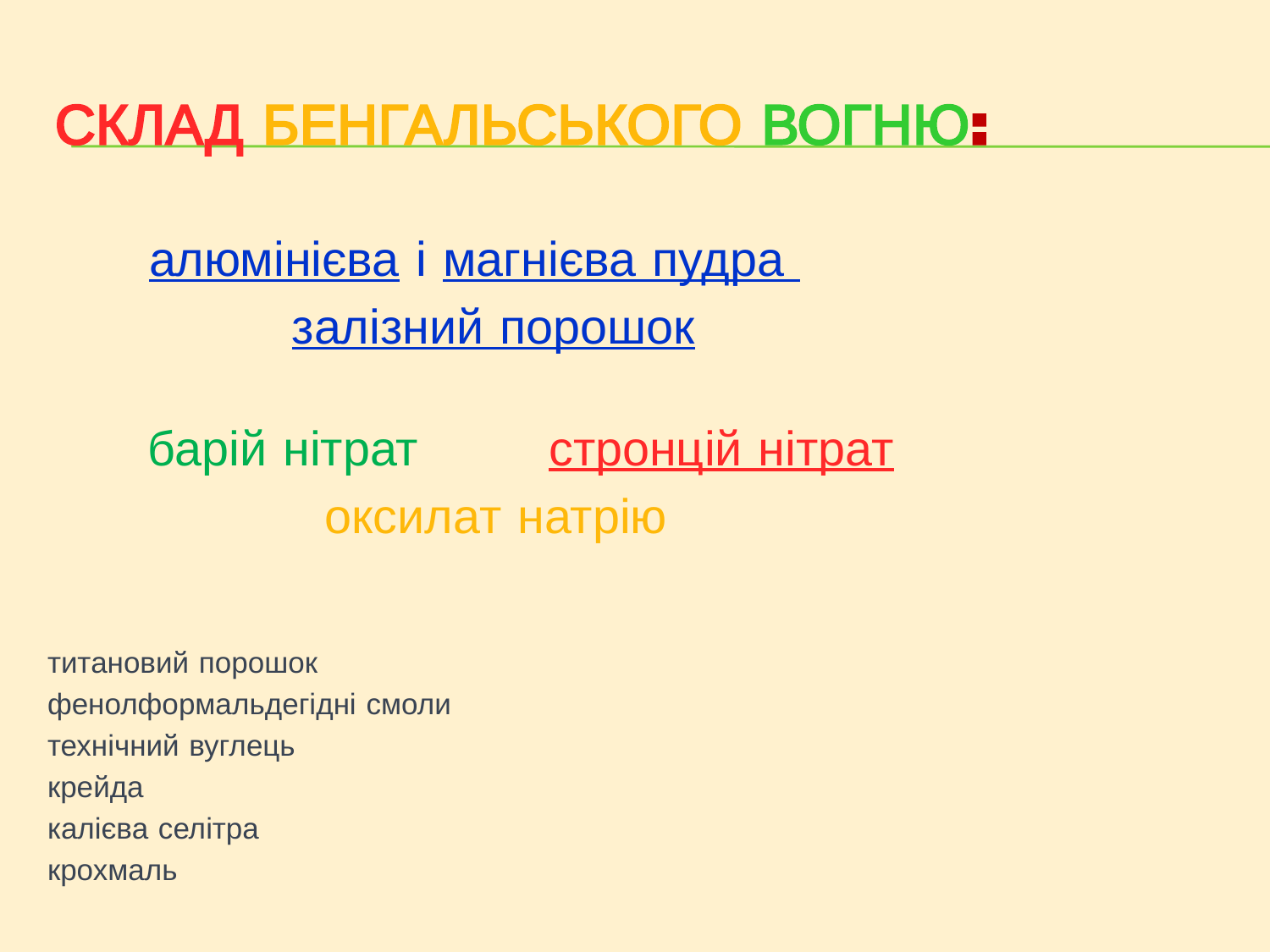

# СКЛАД БЕНГАЛЬСЬКОГО ВОГНЮ:

        алюмінієва і магнієва пудра
               залізний порошок

       барій нітрат        стронцій нітрат
                 оксилат натрію

титановий порошок
фенолформальдегідні смоли
технічний вуглець
крейда
калієва селітра
крохмаль